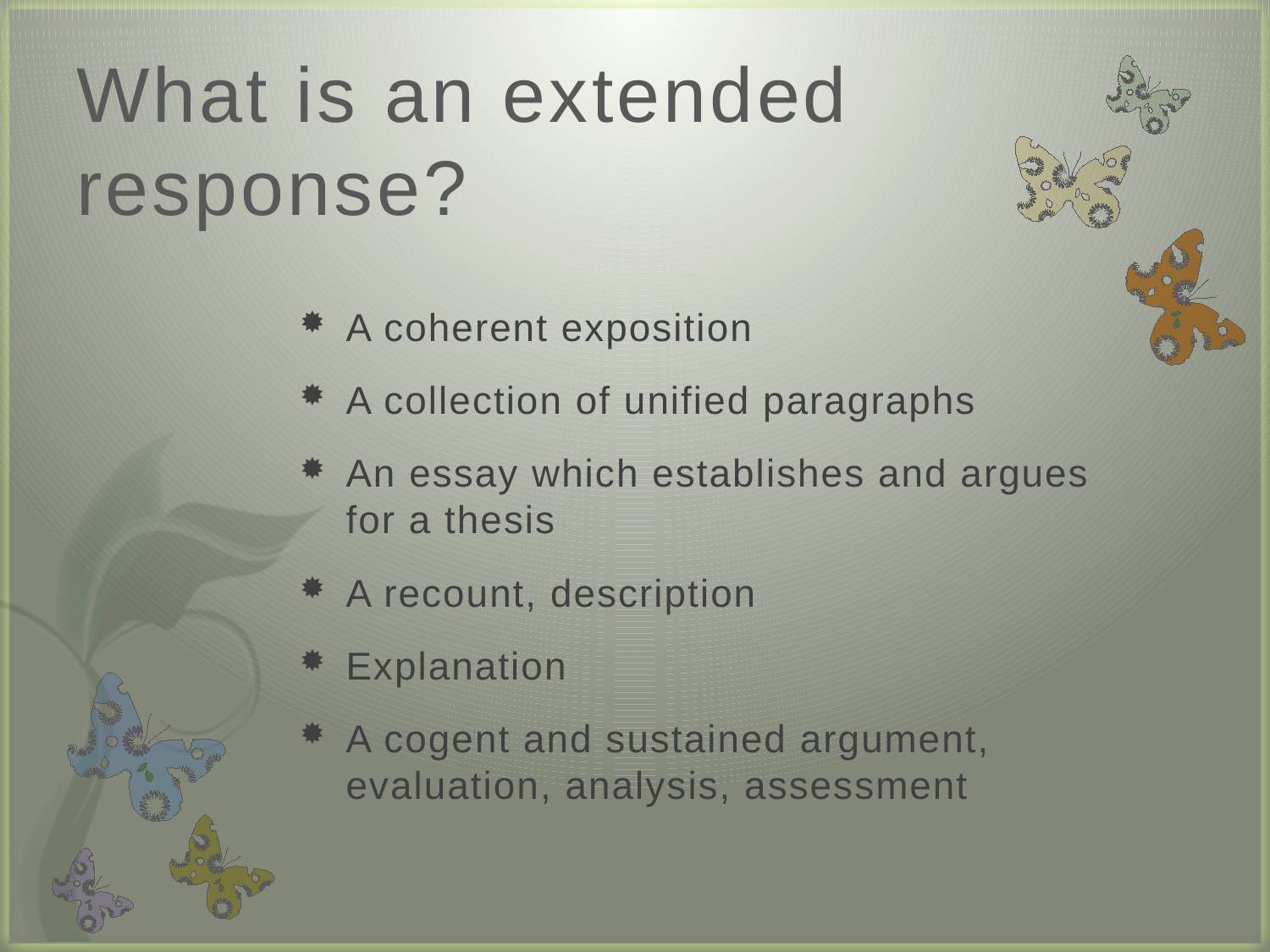

# What is an extended response?
A coherent exposition
A collection of unified paragraphs
An essay which establishes and argues for a thesis
A recount, description
Explanation
A cogent and sustained argument, evaluation, analysis, assessment